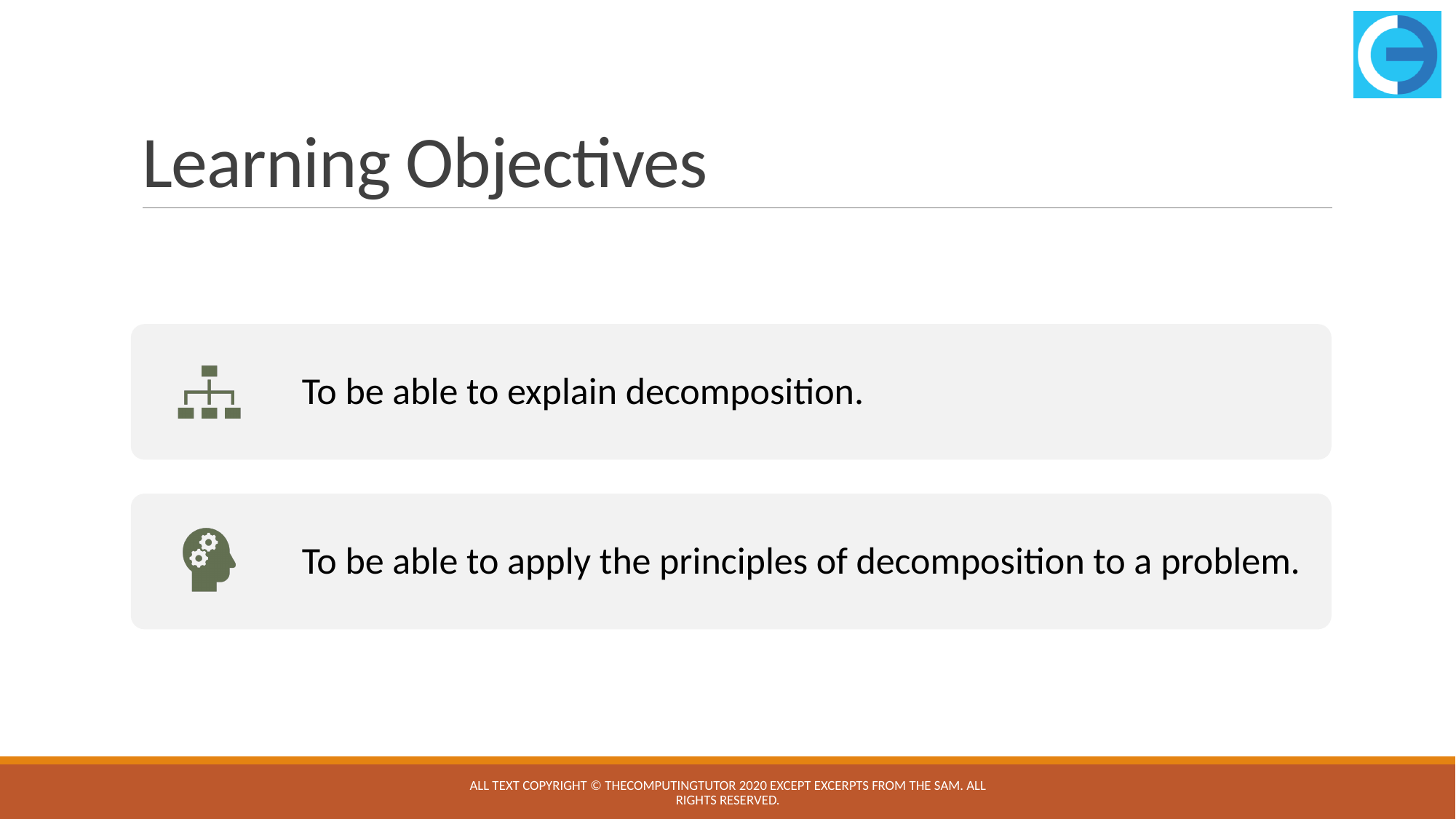

# Learning Objectives
To be able to explain decomposition.
To be able to apply the principles of decomposition to a problem.
All text copyright © TheComputingTutor 2020 except excerpts from the SAM. All rights Reserved.